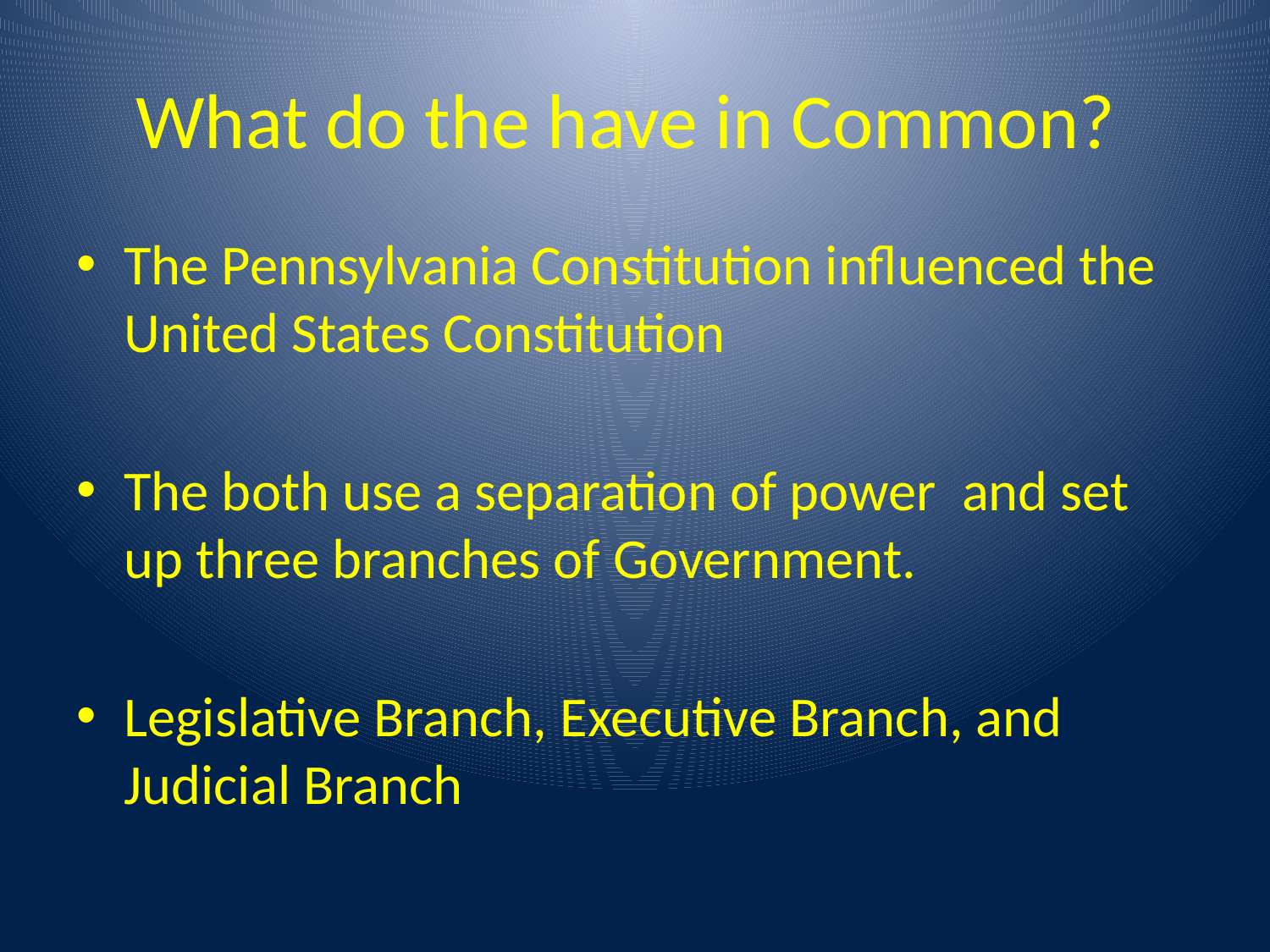

# What do the have in Common?
The Pennsylvania Constitution influenced the United States Constitution

The both use a separation of power  and set up three branches of Government.

Legislative Branch, Executive Branch, and Judicial Branch